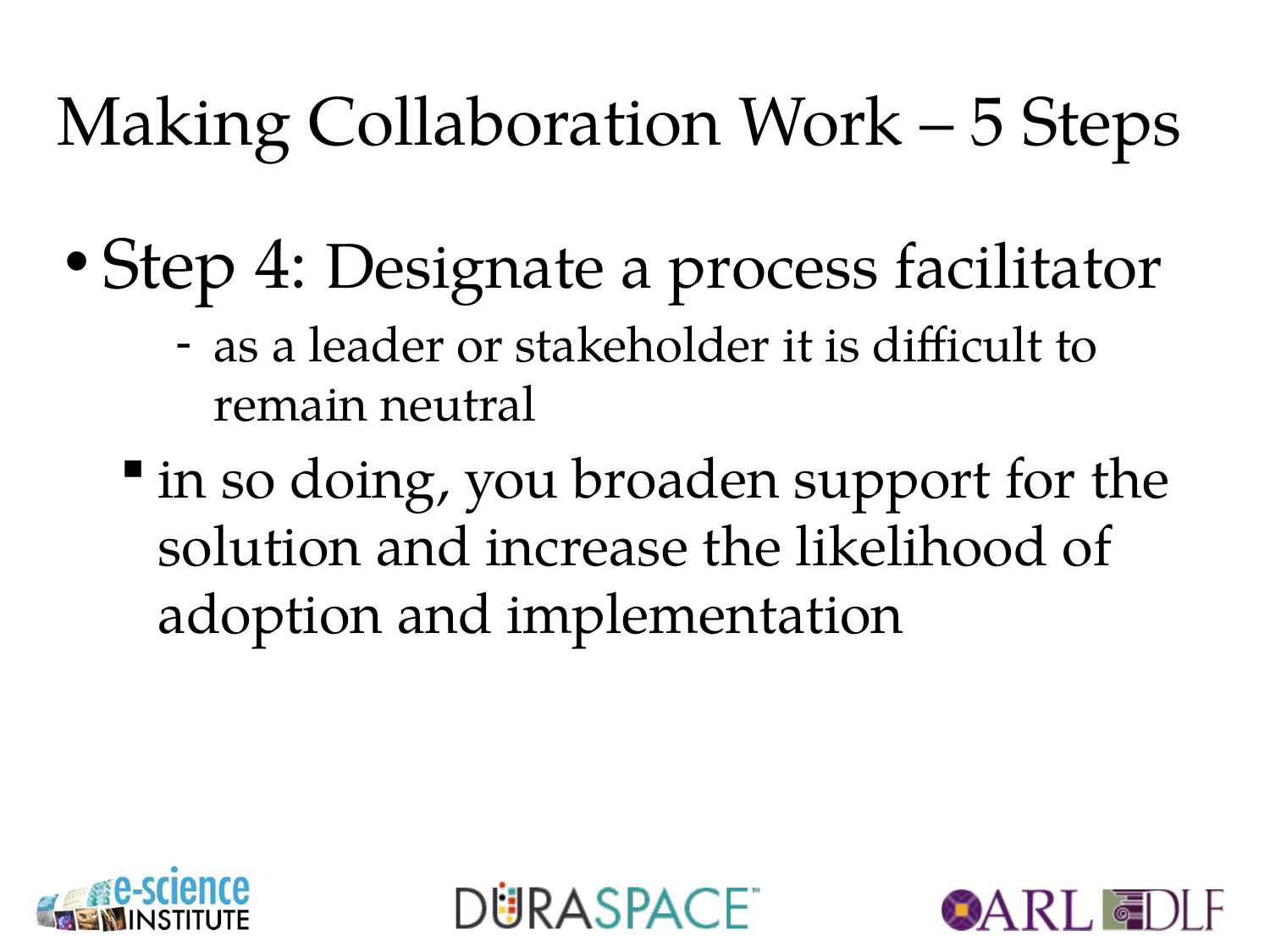

# Making Collaboration Work – 5 Steps
Step 4: Designate a process facilitator
as a leader or stakeholder it is difficult to remain neutral
in so doing, you broaden support for the solution and increase the likelihood of adoption and implementation